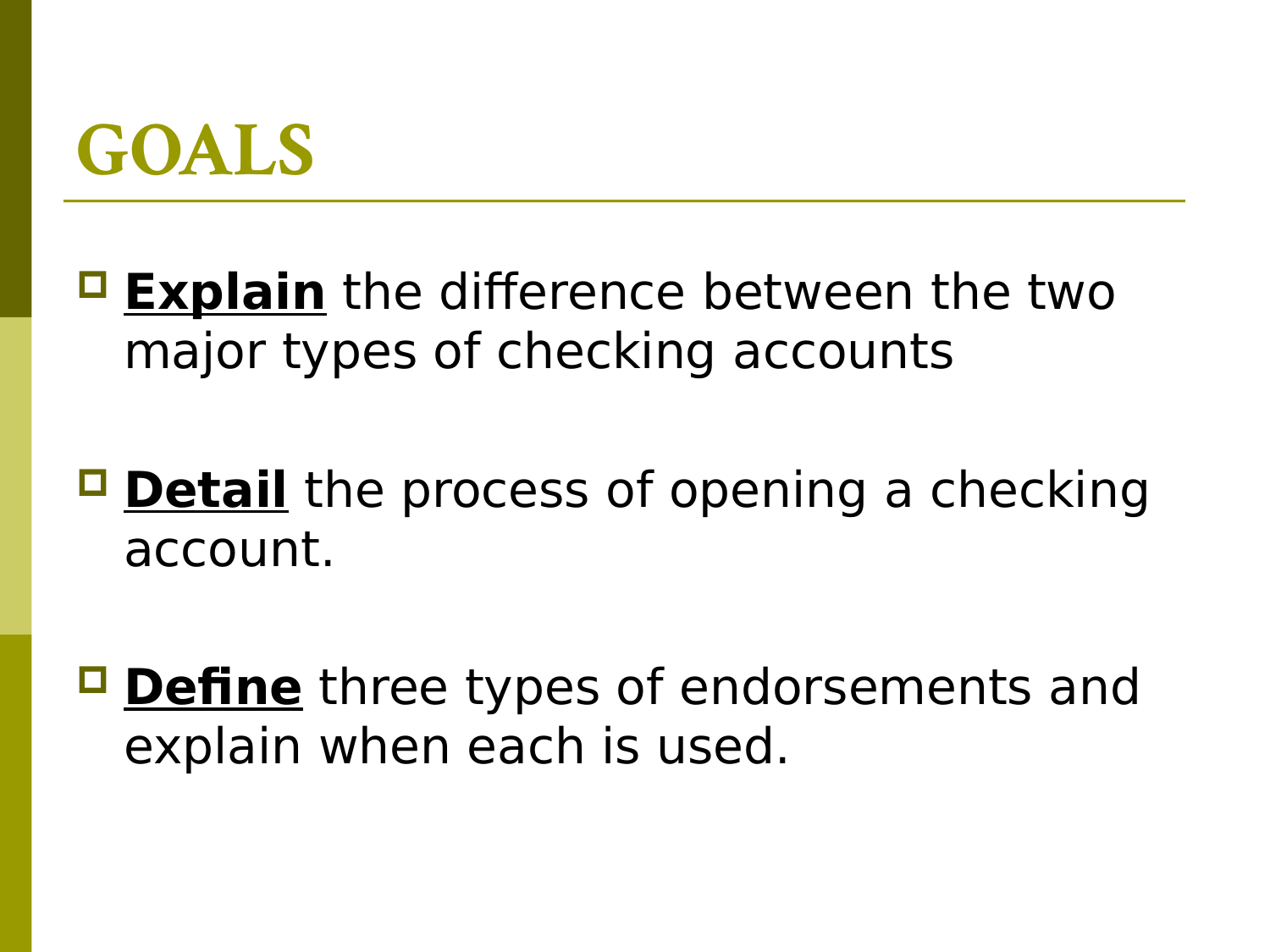

# GOALS
Explain the difference between the two major types of checking accounts

Detail the process of opening a checking account.

Define three types of endorsements and explain when each is used.